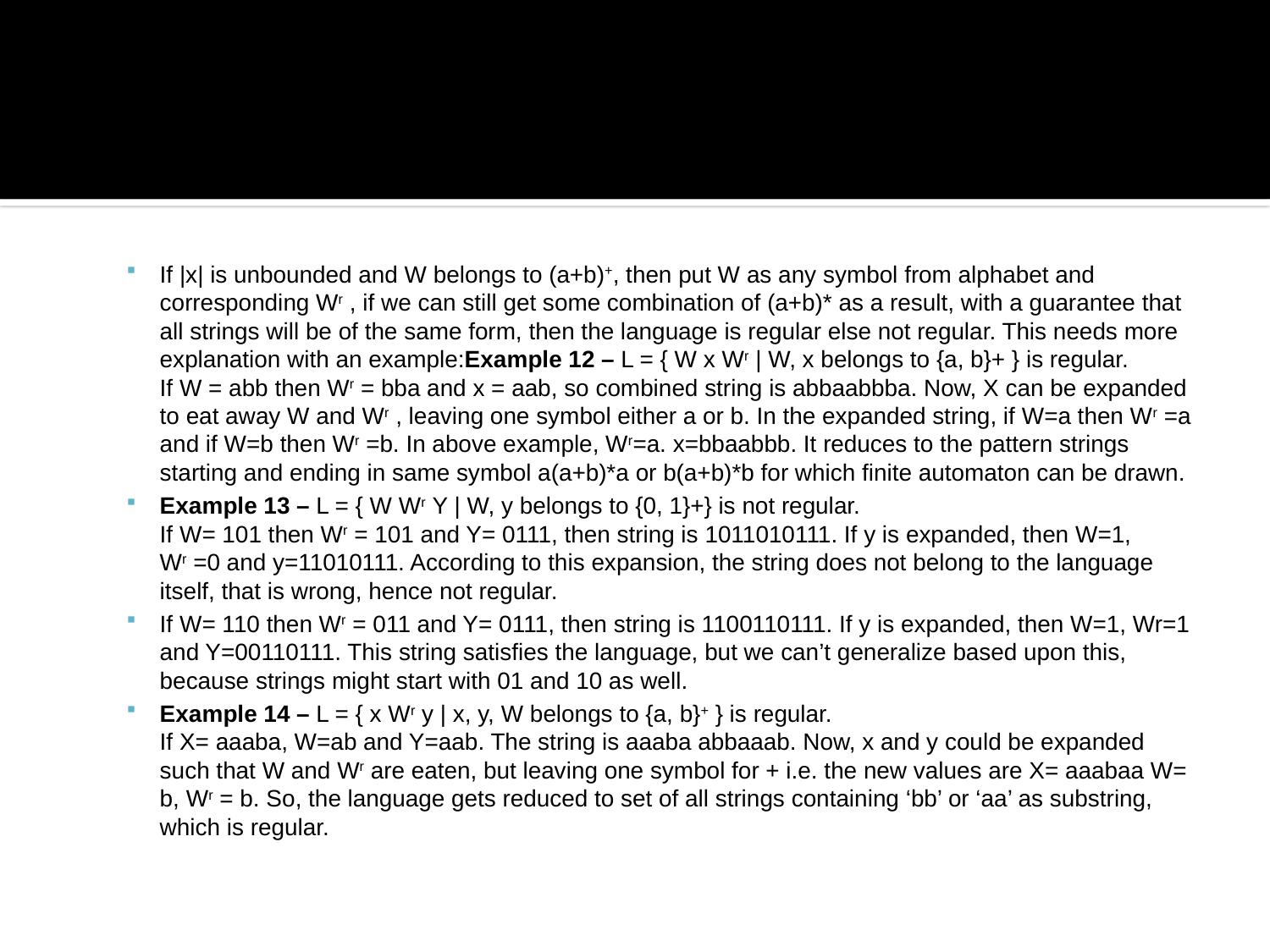

#
If |x| is unbounded and W belongs to (a+b)+, then put W as any symbol from alphabet and corresponding Wr , if we can still get some combination of (a+b)* as a result, with a guarantee that all strings will be of the same form, then the language is regular else not regular. This needs more explanation with an example:Example 12 – L = { W x Wr | W, x belongs to {a, b}+ } is regular.
If W = abb then Wr = bba and x = aab, so combined string is abbaabbba. Now, X can be expanded to eat away W and Wr , leaving one symbol either a or b. In the expanded string, if W=a then Wr =a and if W=b then Wr =b. In above example, Wr=a. x=bbaabbb. It reduces to the pattern strings starting and ending in same symbol a(a+b)*a or b(a+b)*b for which finite automaton can be drawn.
Example 13 – L = { W Wr Y | W, y belongs to {0, 1}+} is not regular.
If W= 101 then Wr = 101 and Y= 0111, then string is 1011010111. If y is expanded, then W=1, Wr =0 and y=11010111. According to this expansion, the string does not belong to the language itself, that is wrong, hence not regular.
If W= 110 then Wr = 011 and Y= 0111, then string is 1100110111. If y is expanded, then W=1, Wr=1 and Y=00110111. This string satisfies the language, but we can’t generalize based upon this, because strings might start with 01 and 10 as well.
Example 14 – L = { x Wr y | x, y, W belongs to {a, b}+ } is regular.
If X= aaaba, W=ab and Y=aab. The string is aaaba abbaaab. Now, x and y could be expanded such that W and Wr are eaten, but leaving one symbol for + i.e. the new values are X= aaabaa W= b, Wr = b. So, the language gets reduced to set of all strings containing ‘bb’ or ‘aa’ as substring, which is regular.